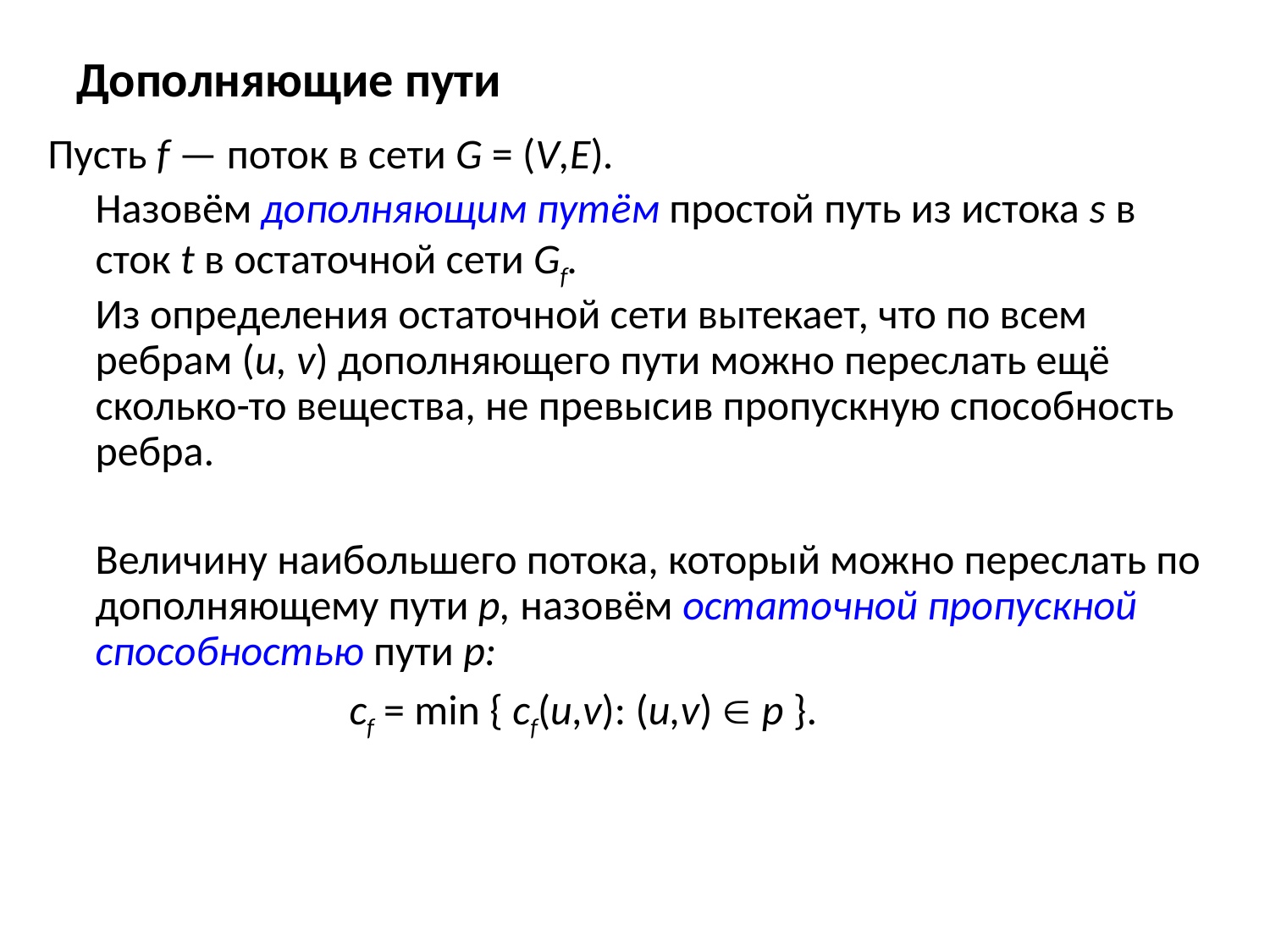

# Дополняющие пути
Пусть f — поток в сети G = (V,E).
	Назовём дополняющим путём простой путь из истока s в сток t в остаточной сети Gf.
	Из определения остаточной сети вытекает, что по всем ребрам (и, v) дополняющего пути можно переслать ещё сколько-то вещества, не превысив пропускную способность ребра.

	Величину наибольшего потока, который можно переслать по дополняющему пути р, назовём остаточной пропускной способностью пути р:
			cf = min { cf(u,v): (u,v) ∈ p }.